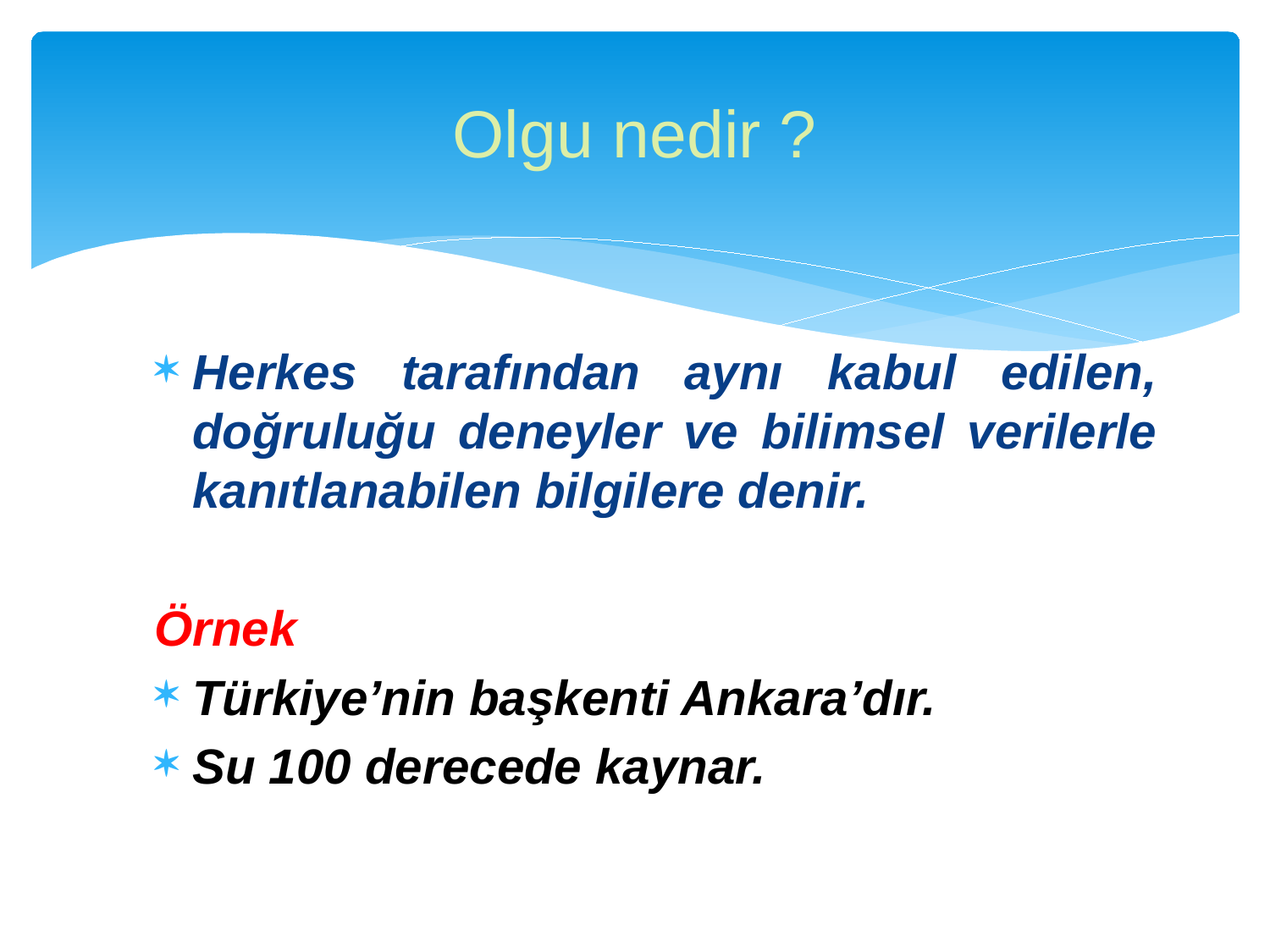

# Olgu nedir ?
Herkes tarafından aynı kabul edilen, doğruluğu deneyler ve bilimsel verilerle kanıtlanabilen bilgilere denir.

Örnek
Türkiye’nin başkenti Ankara’dır.
Su 100 derecede kaynar.